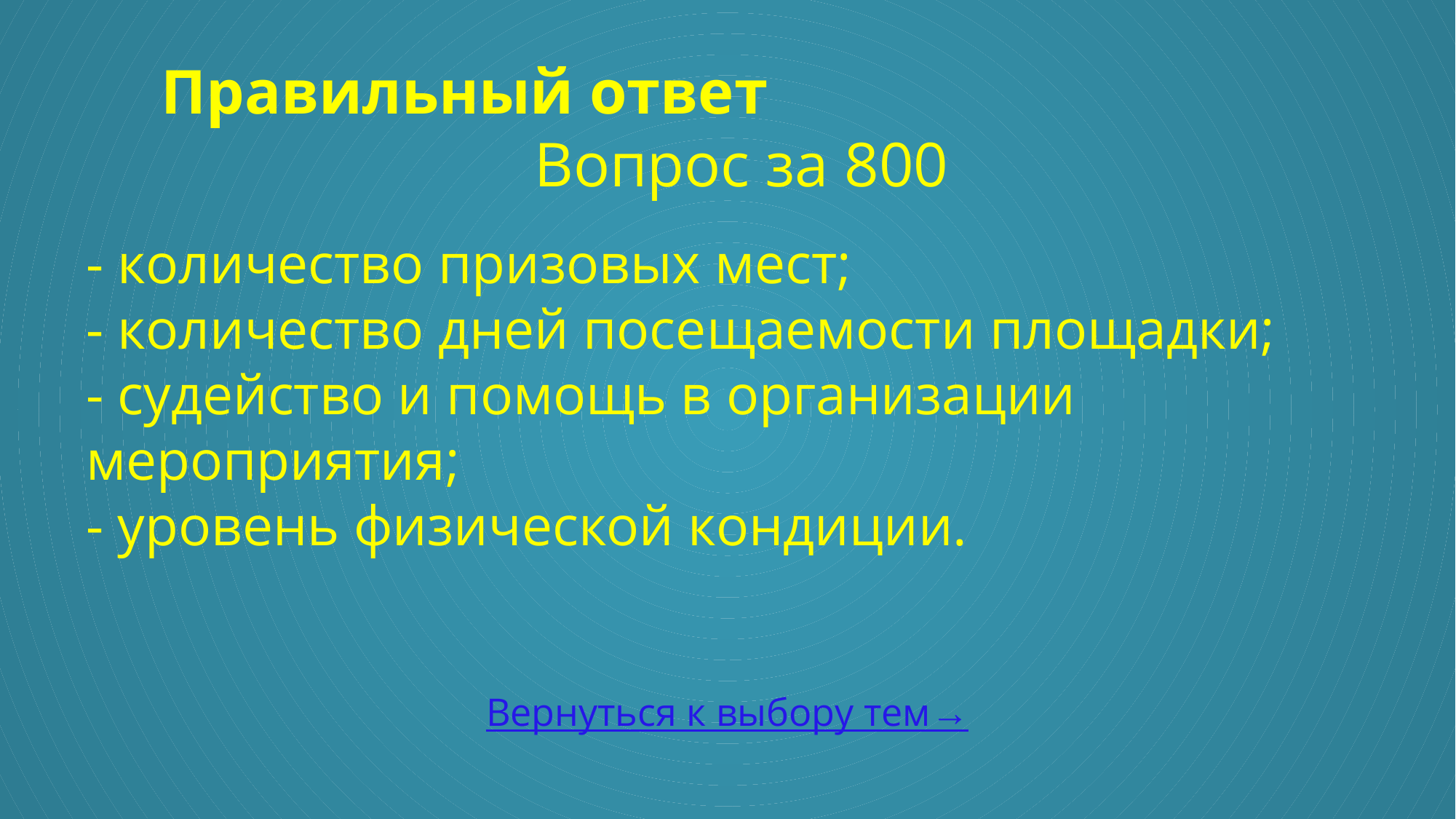

# Правильный ответ                                    Вопрос за 800
- количество призовых мест;
- количество дней посещаемости площадки;
- судейство и помощь в организации мероприятия;
- уровень физической кондиции.

Вернуться к выбору тем→